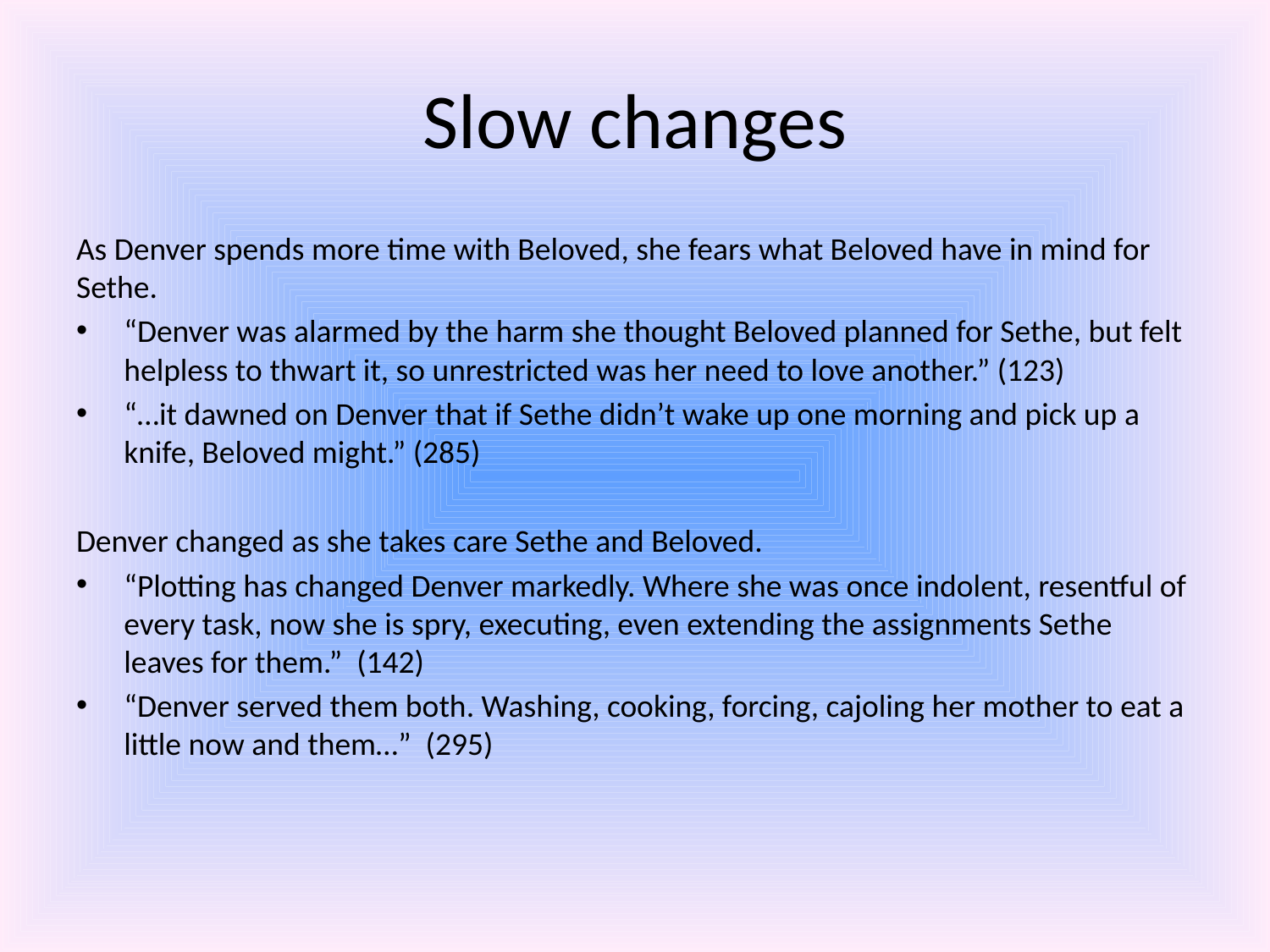

# Slow changes
As Denver spends more time with Beloved, she fears what Beloved have in mind for Sethe.
“Denver was alarmed by the harm she thought Beloved planned for Sethe, but felt helpless to thwart it, so unrestricted was her need to love another.” (123)
“…it dawned on Denver that if Sethe didn’t wake up one morning and pick up a knife, Beloved might.” (285)

Denver changed as she takes care Sethe and Beloved.
“Plotting has changed Denver markedly. Where she was once indolent, resentful of every task, now she is spry, executing, even extending the assignments Sethe leaves for them.”  (142)
“Denver served them both. Washing, cooking, forcing, cajoling her mother to eat a little now and them…”  (295)